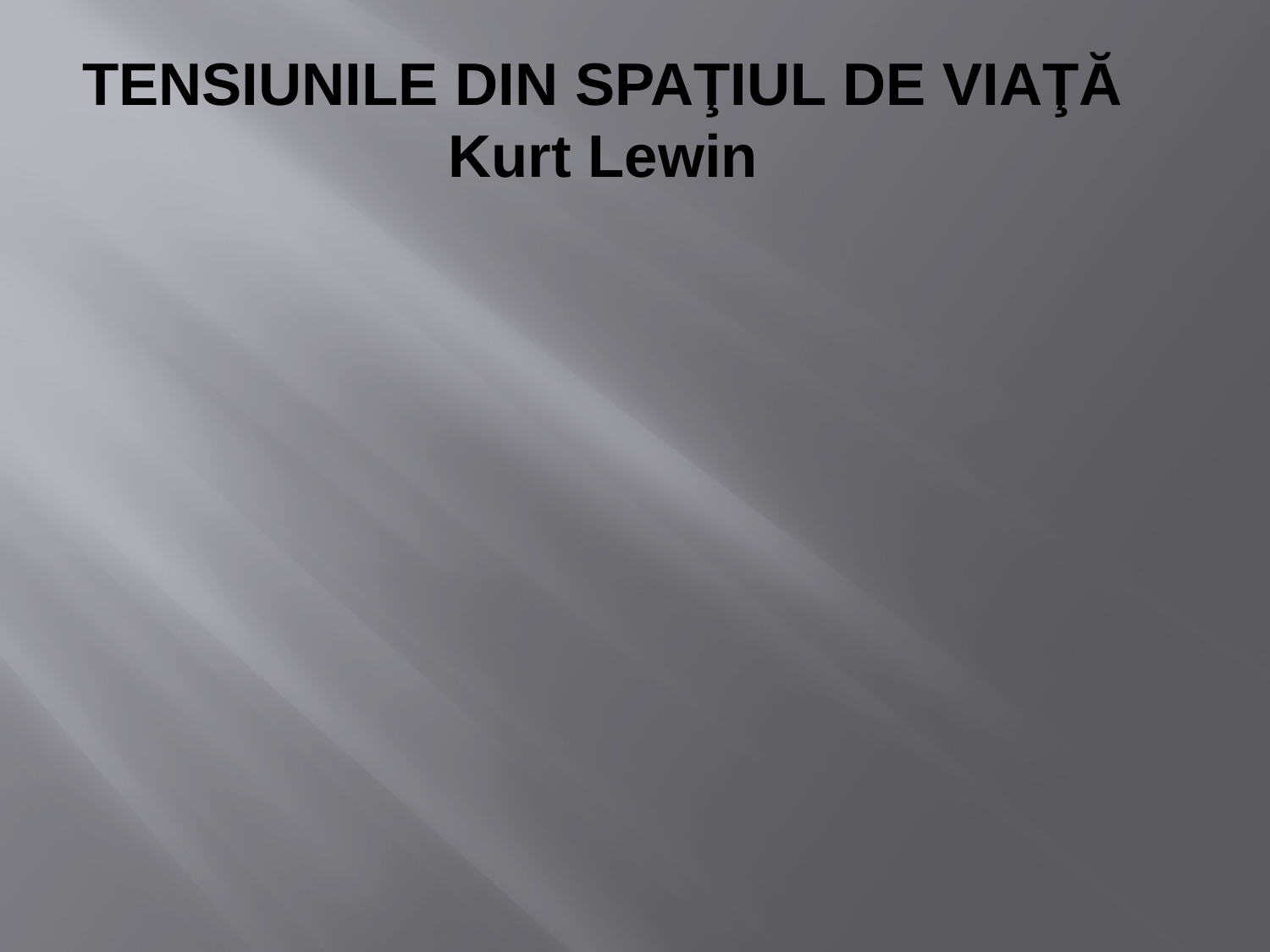

# TENSIUNILE DIN SPAŢIUL DE VIAŢĂ Kurt Lewin